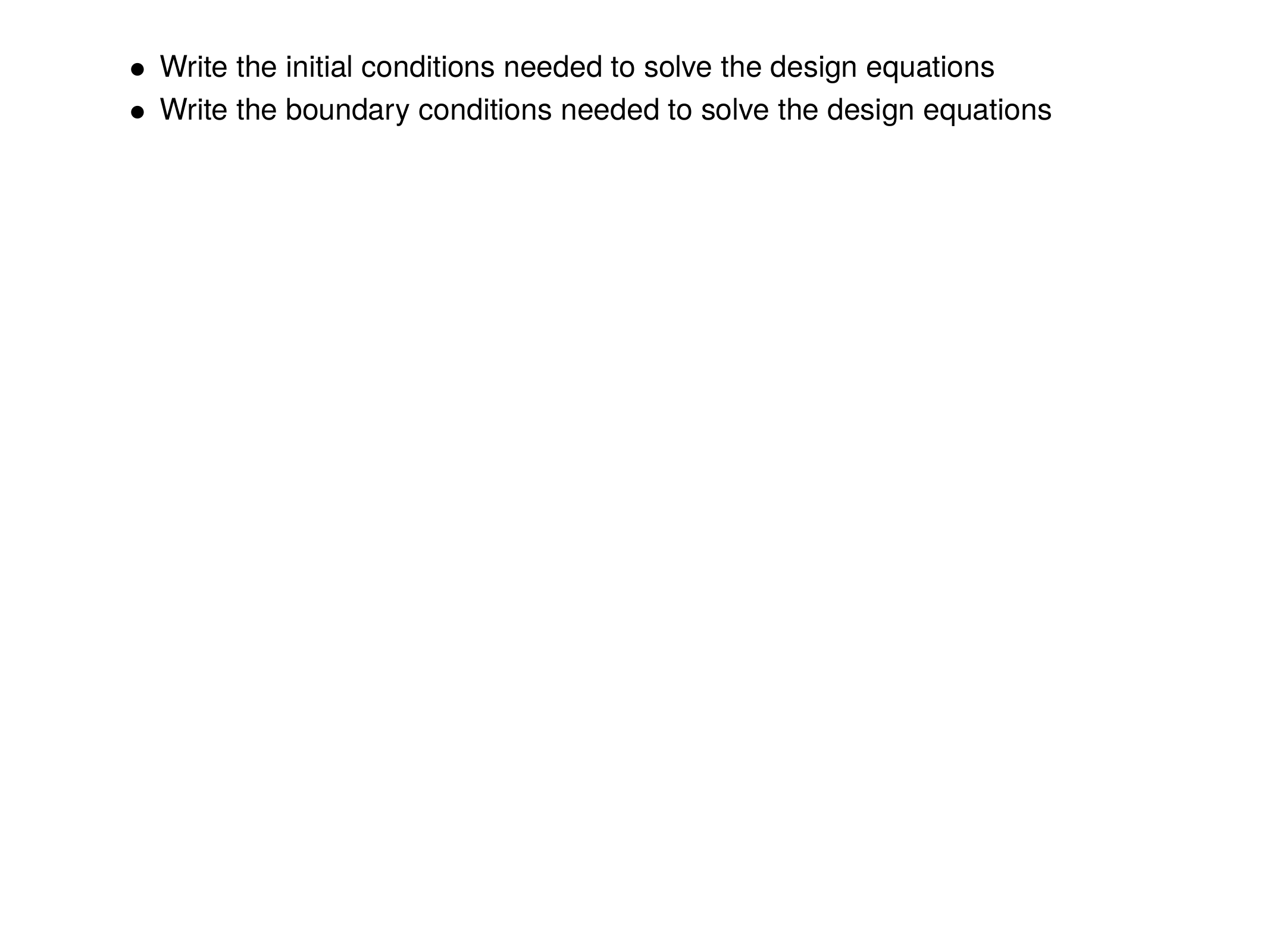

Write the initial conditions needed to solve the design equations
Write the boundary conditions needed to solve the design equations